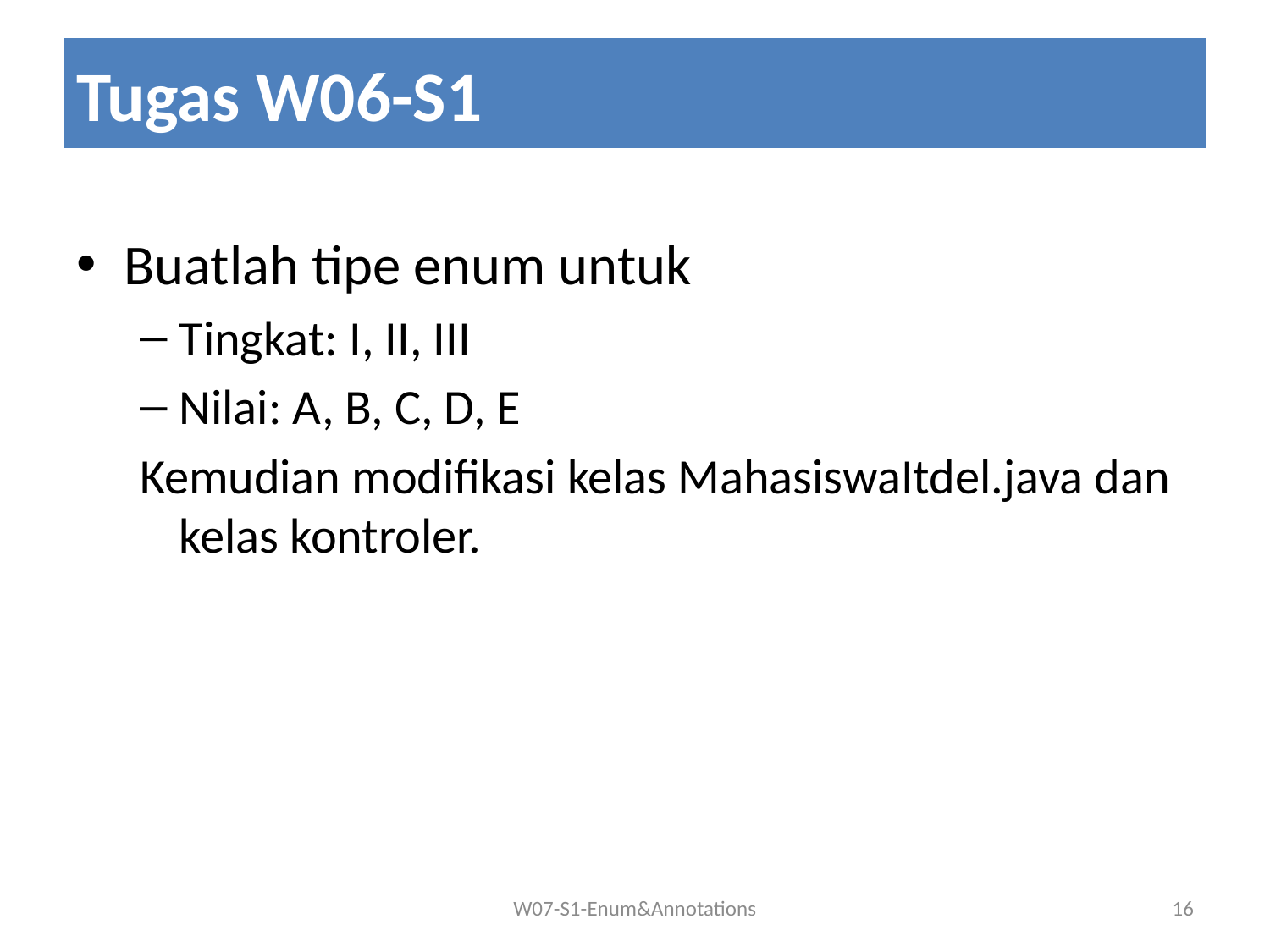

# Tugas W06-S1
Buatlah tipe enum untuk
Tingkat: I, II, III
Nilai: A, B, C, D, E
Kemudian modifikasi kelas MahasiswaItdel.java dan kelas kontroler.
16
W07-S1-Enum&Annotations